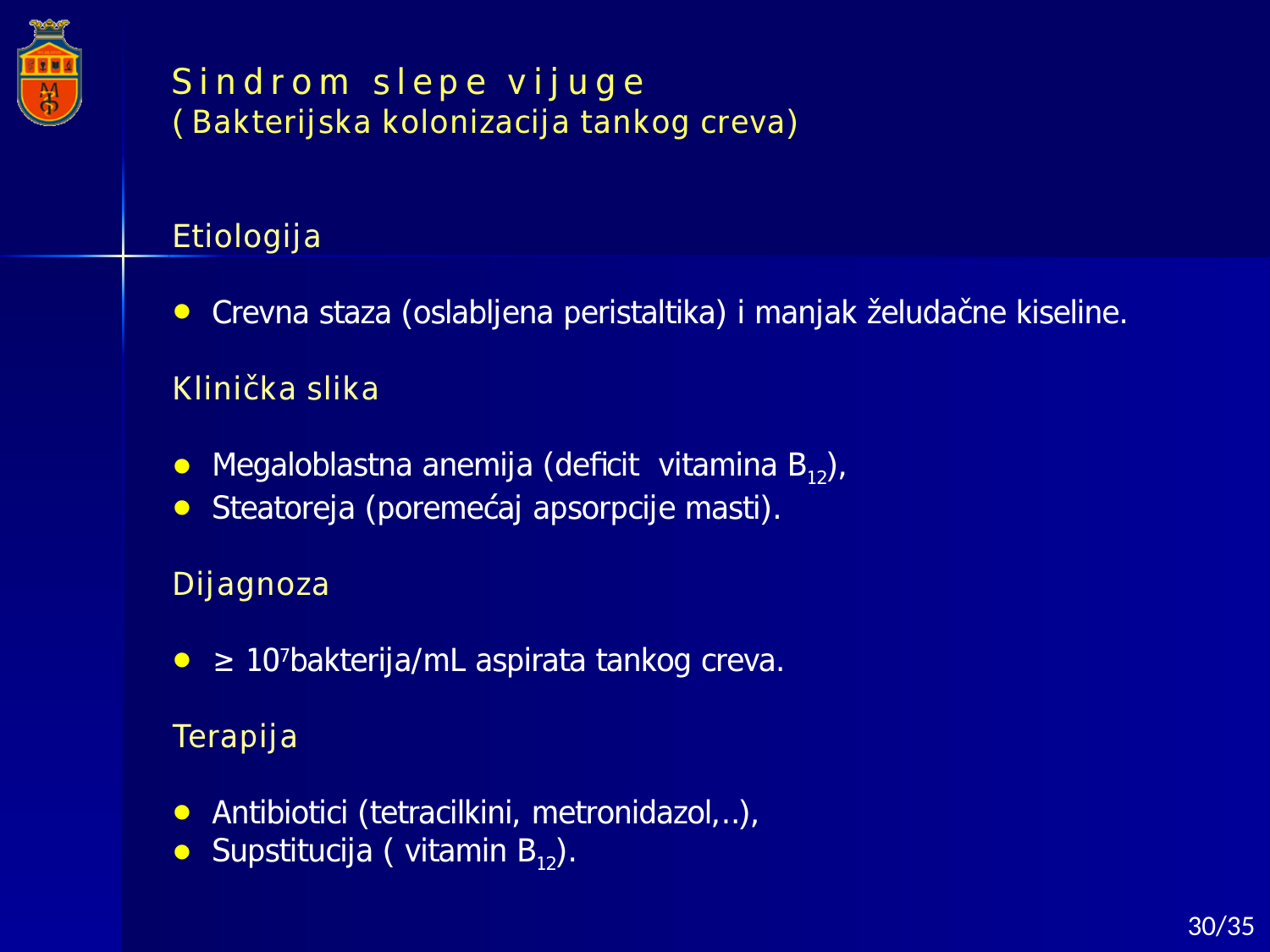

Sindrom slepe vijuge
(Bakterijska kolonizacija tankog creva)

Etiologija

Crevna staza (oslabljena peristaltika) i manjak želudačne kiseline.

Klinička slika

Megaloblastna anemija (deficit  vitamina B12),
Steatoreja (poremećaj apsorpcije masti).

Dijagnoza

≥ 107bakterija/mL aspirata tankog creva.

Terapija

Antibiotici (tetracilkini, metronidazol,..),
Supstitucija ( vitamin B12).
30/35